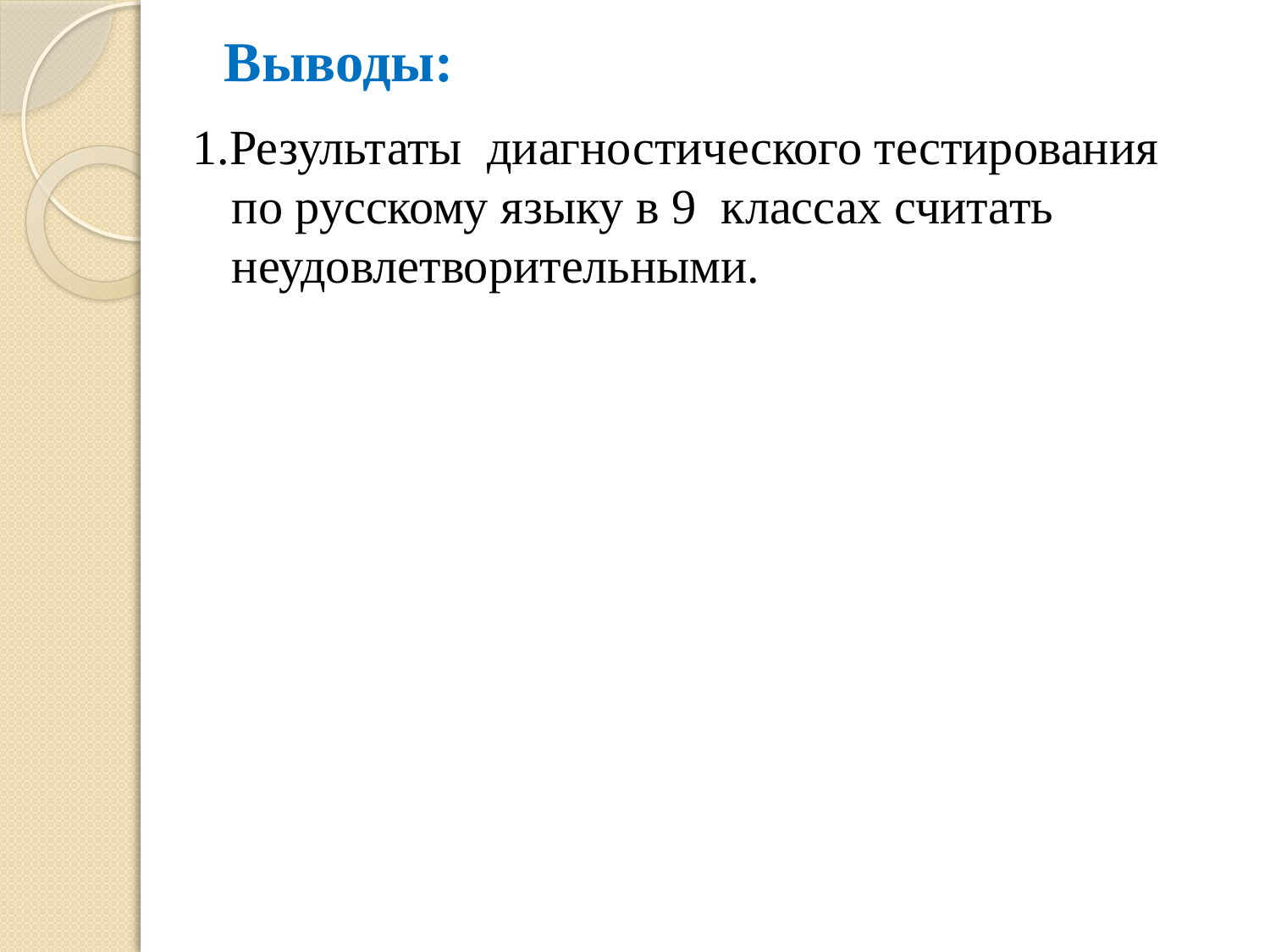

# Выводы:
1.Результаты  диагностического тестирования по русскому языку в 9  классах считать неудовлетворительными.